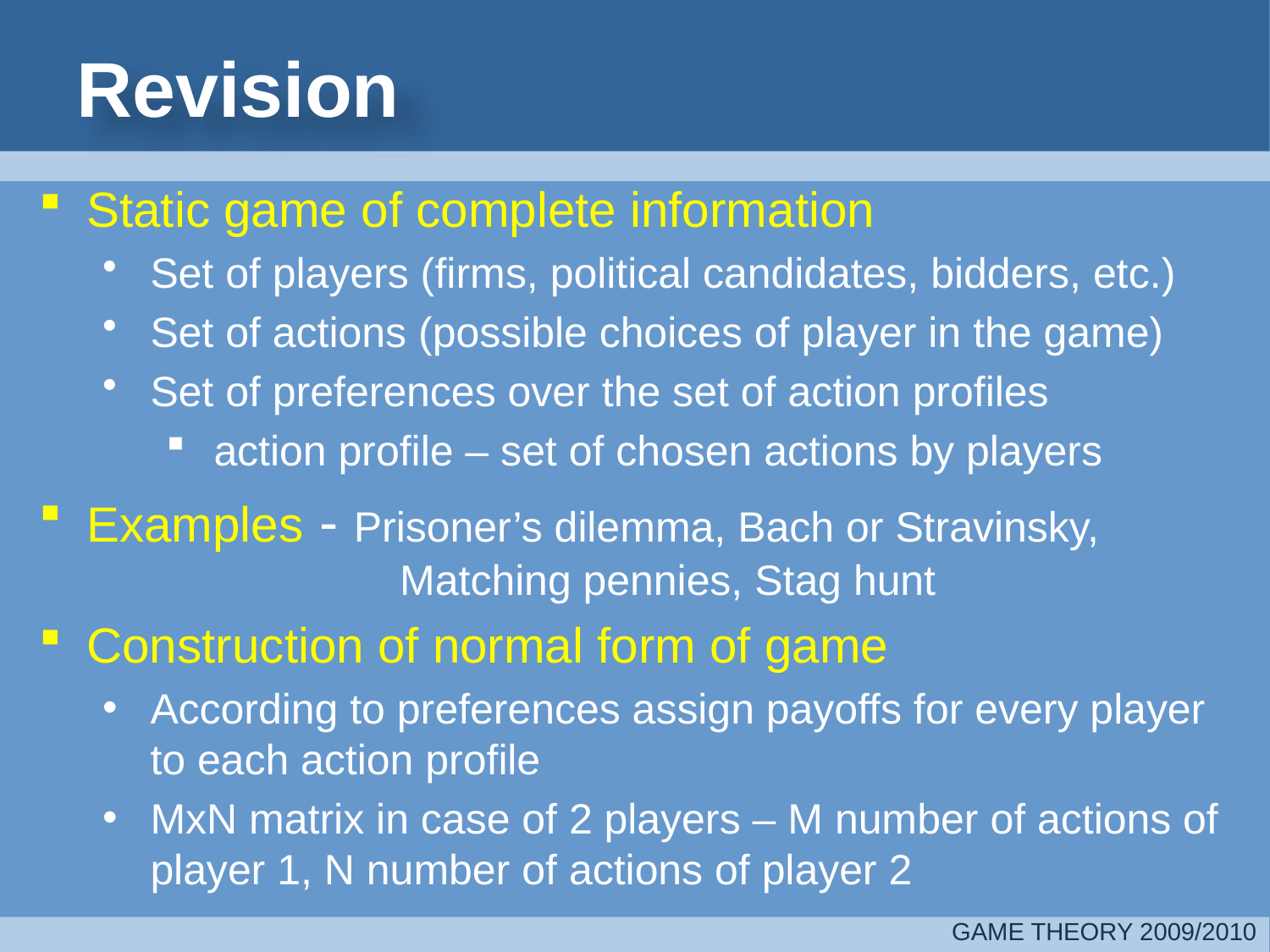

# Revision
Static game of complete information
Set of players (firms, political candidates, bidders, etc.)
Set of actions (possible choices of player in the game)
Set of preferences over the set of action profiles
action profile – set of chosen actions by players
Examples - Prisoner’s dilemma, Bach or Stravinsky, 			     Matching pennies, Stag hunt
Construction of normal form of game
According to preferences assign payoffs for every player to each action profile
MxN matrix in case of 2 players – M number of actions of player 1, N number of actions of player 2

GAME THEORY 2009/2010